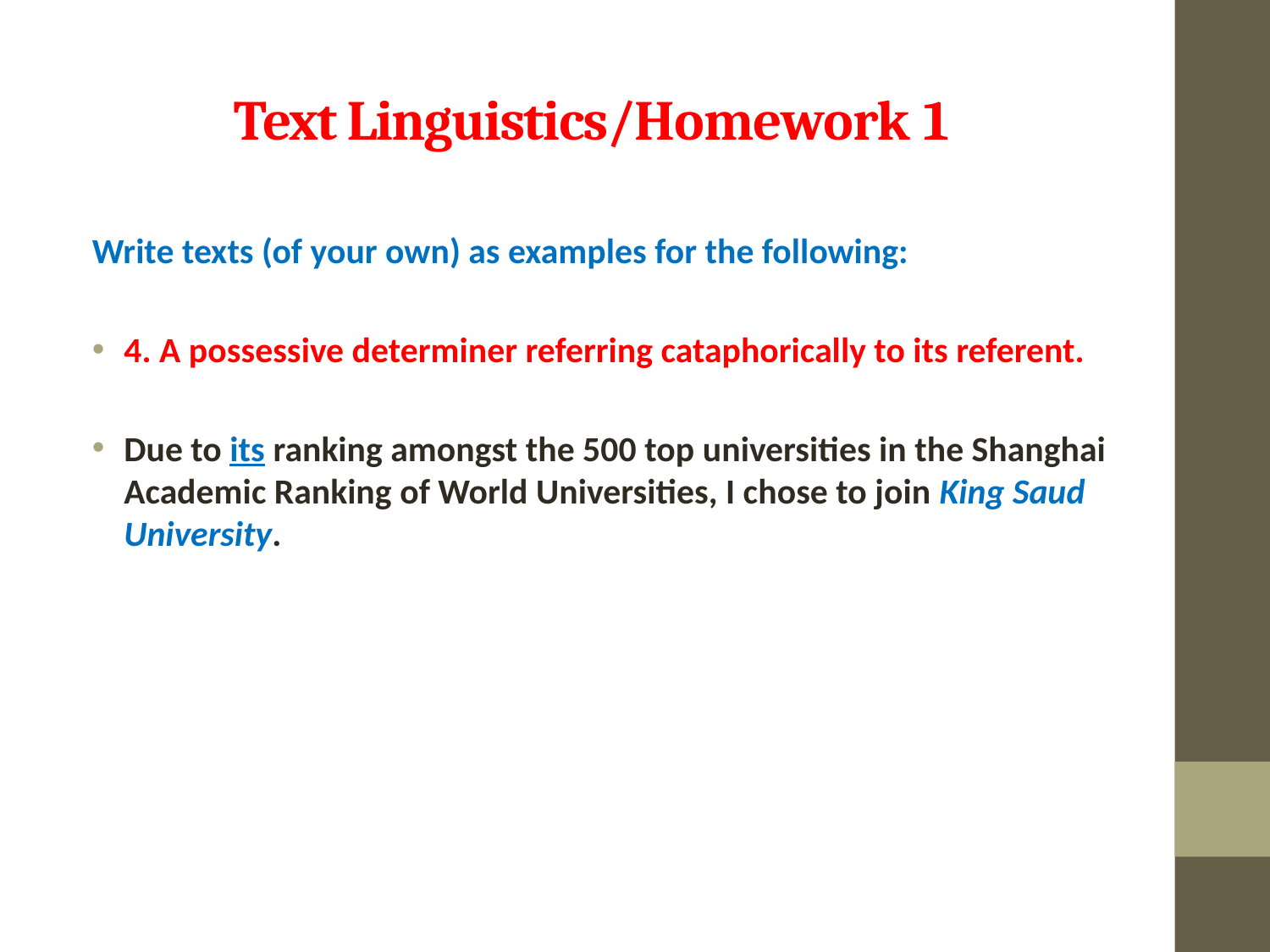

# Text Linguistics/Homework 1
Write texts (of your own) as examples for the following:

4. A possessive determiner referring cataphorically to its referent.

Due to its ranking amongst the 500 top universities in the Shanghai Academic Ranking of World Universities, I chose to join King Saud University.